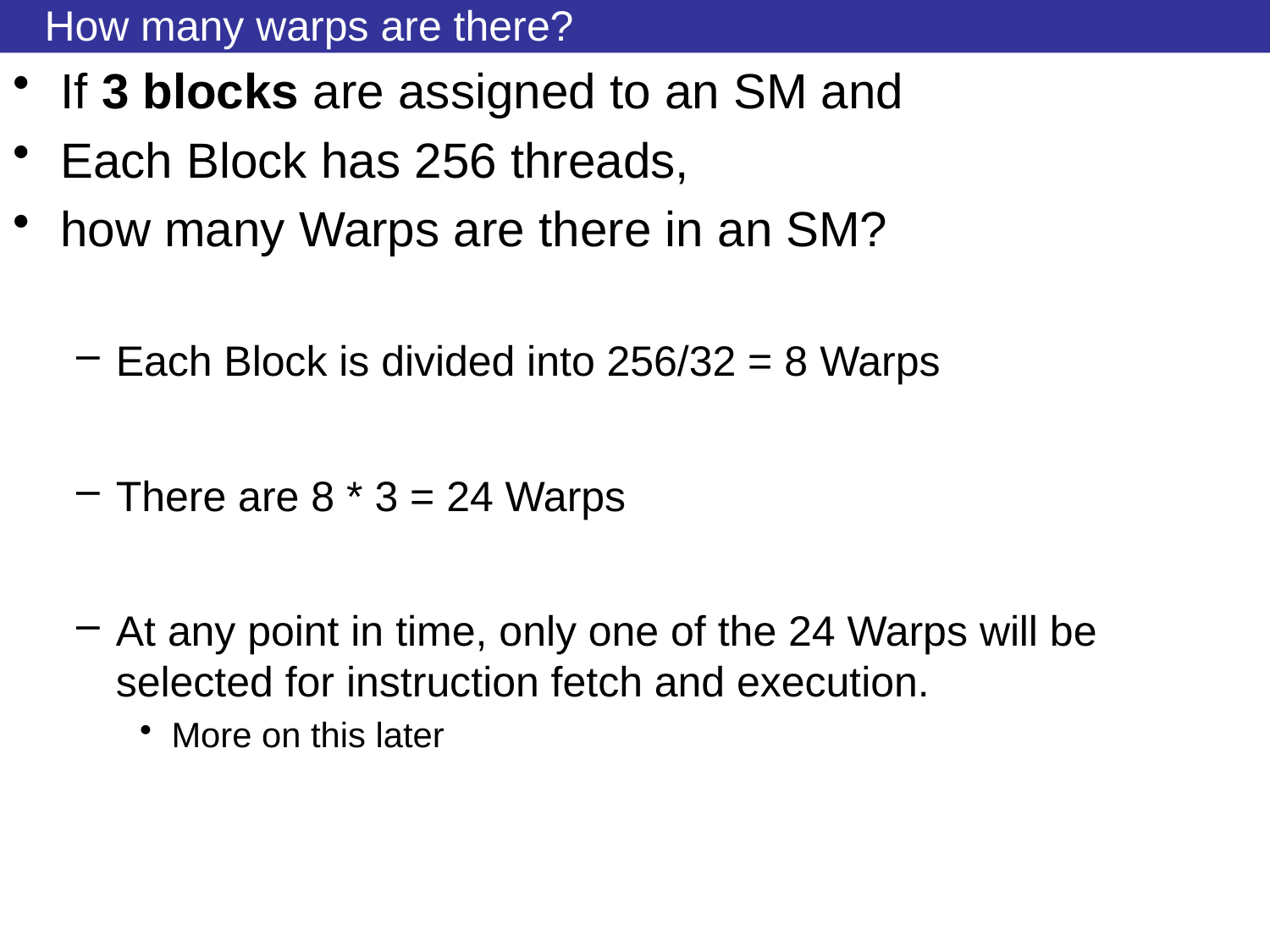

# How many warps are there?
If 3 blocks are assigned to an SM and
Each Block has 256 threads,
how many Warps are there in an SM?

Each Block is divided into 256/32 = 8 Warps

There are 8 * 3 = 24 Warps

At any point in time, only one of the 24 Warps will be selected for instruction fetch and execution.
More on this later